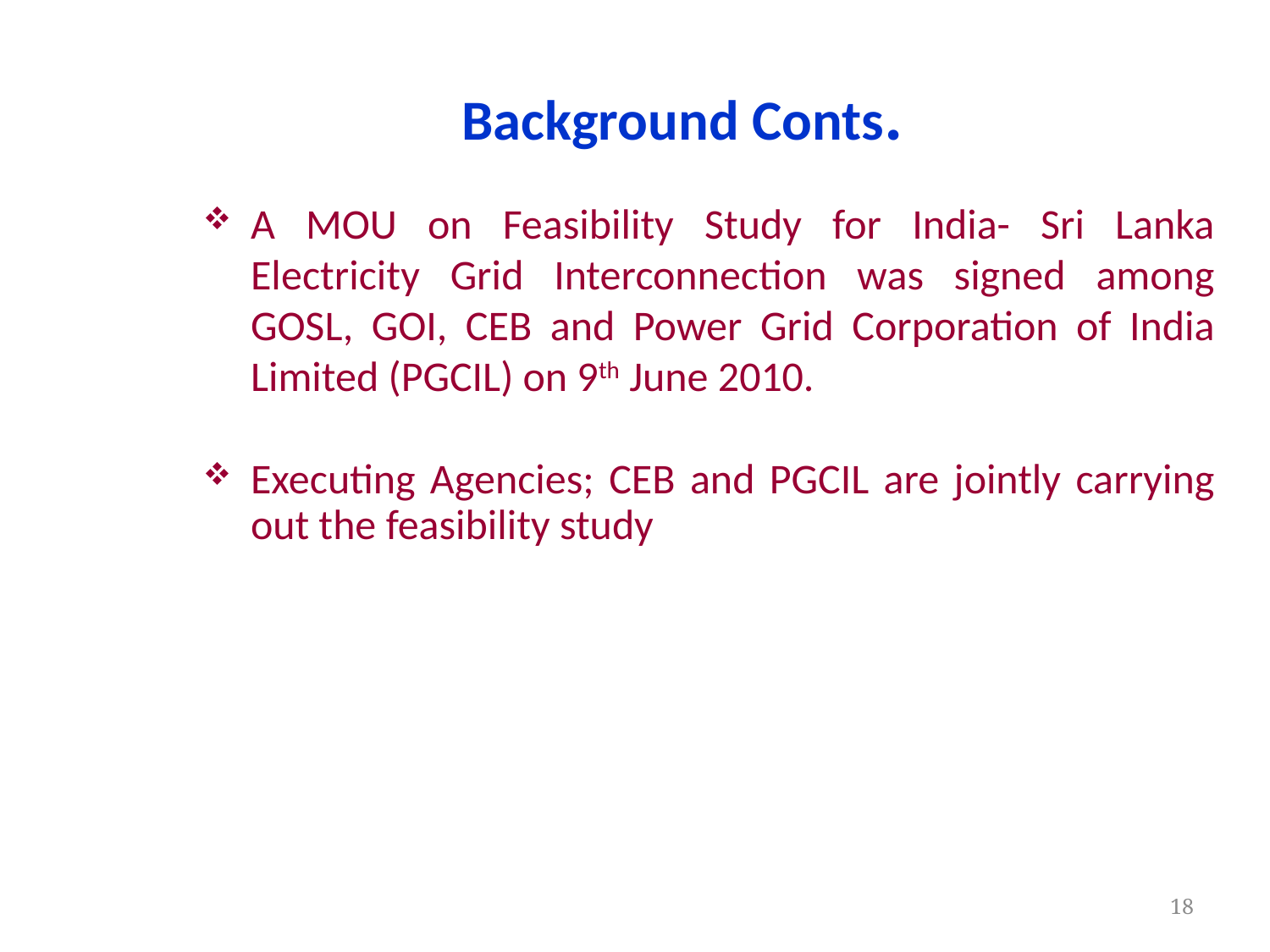

Background Conts.
A MOU on Feasibility Study for India- Sri Lanka Electricity Grid Interconnection was signed among GOSL, GOI, CEB and Power Grid Corporation of India Limited (PGCIL) on 9th June 2010.

Executing Agencies; CEB and PGCIL are jointly carrying out the feasibility study

18